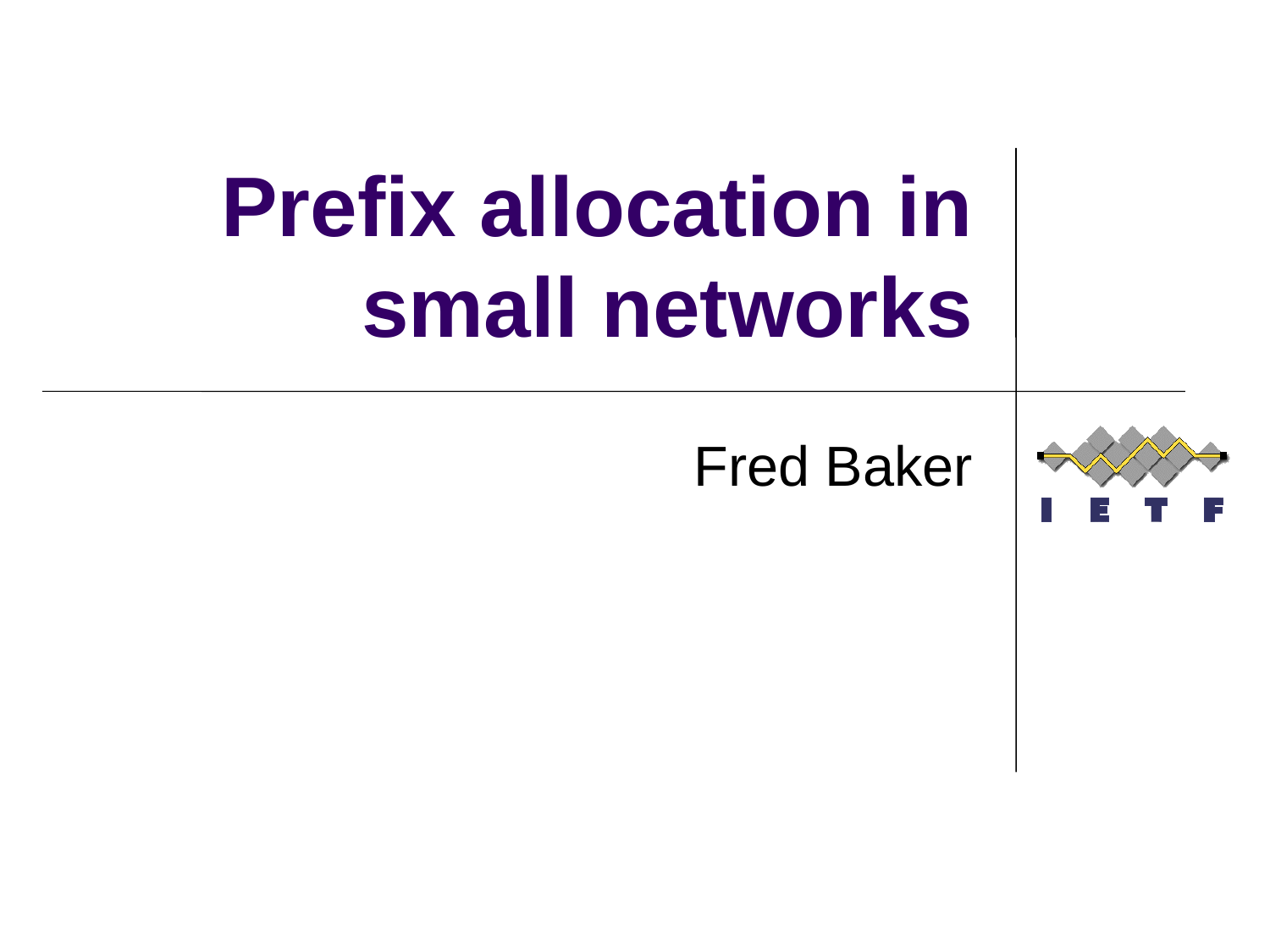

# Prefix allocation in small networks
Fred Baker